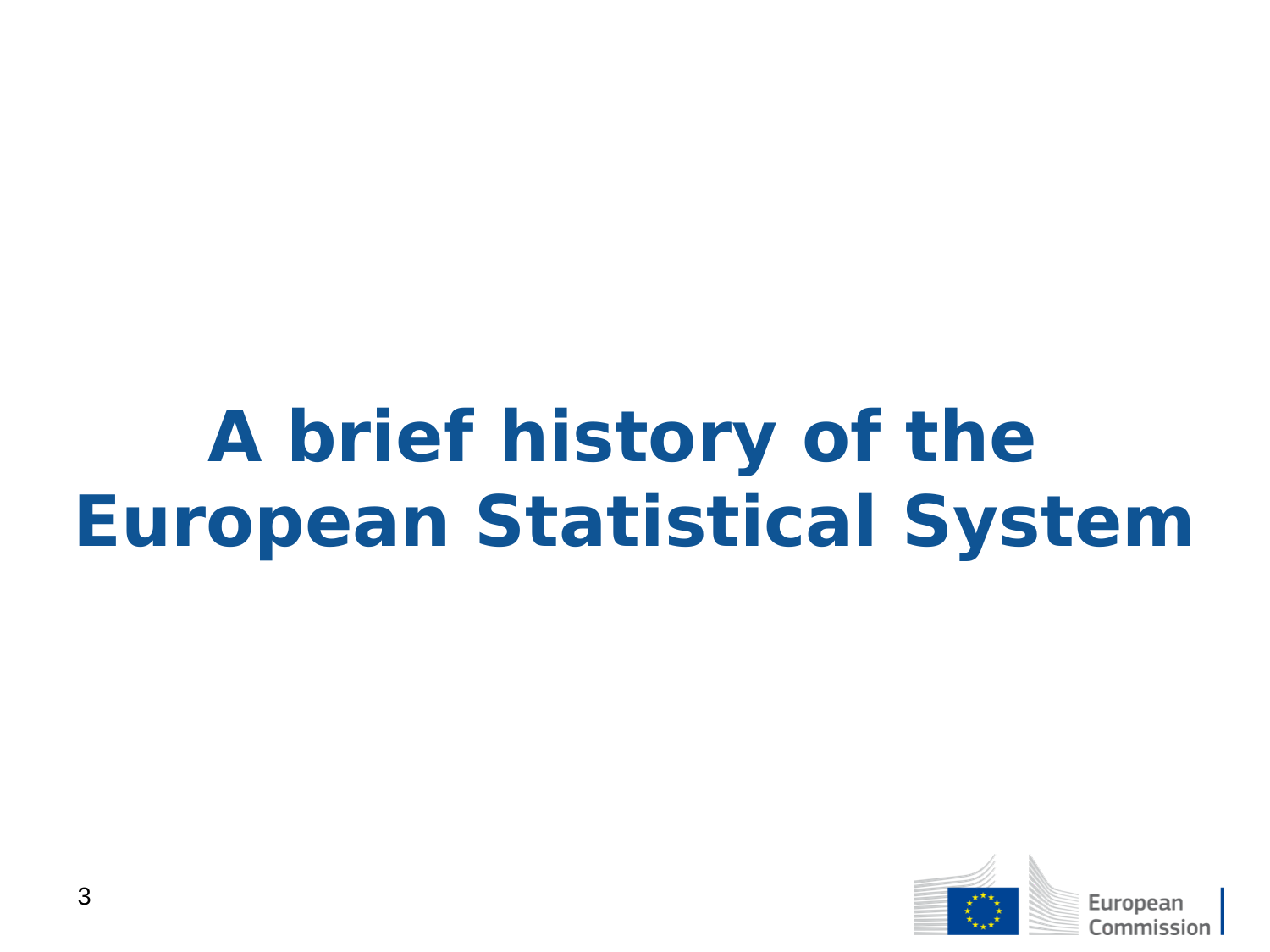

A brief history of the
European Statistical System
3